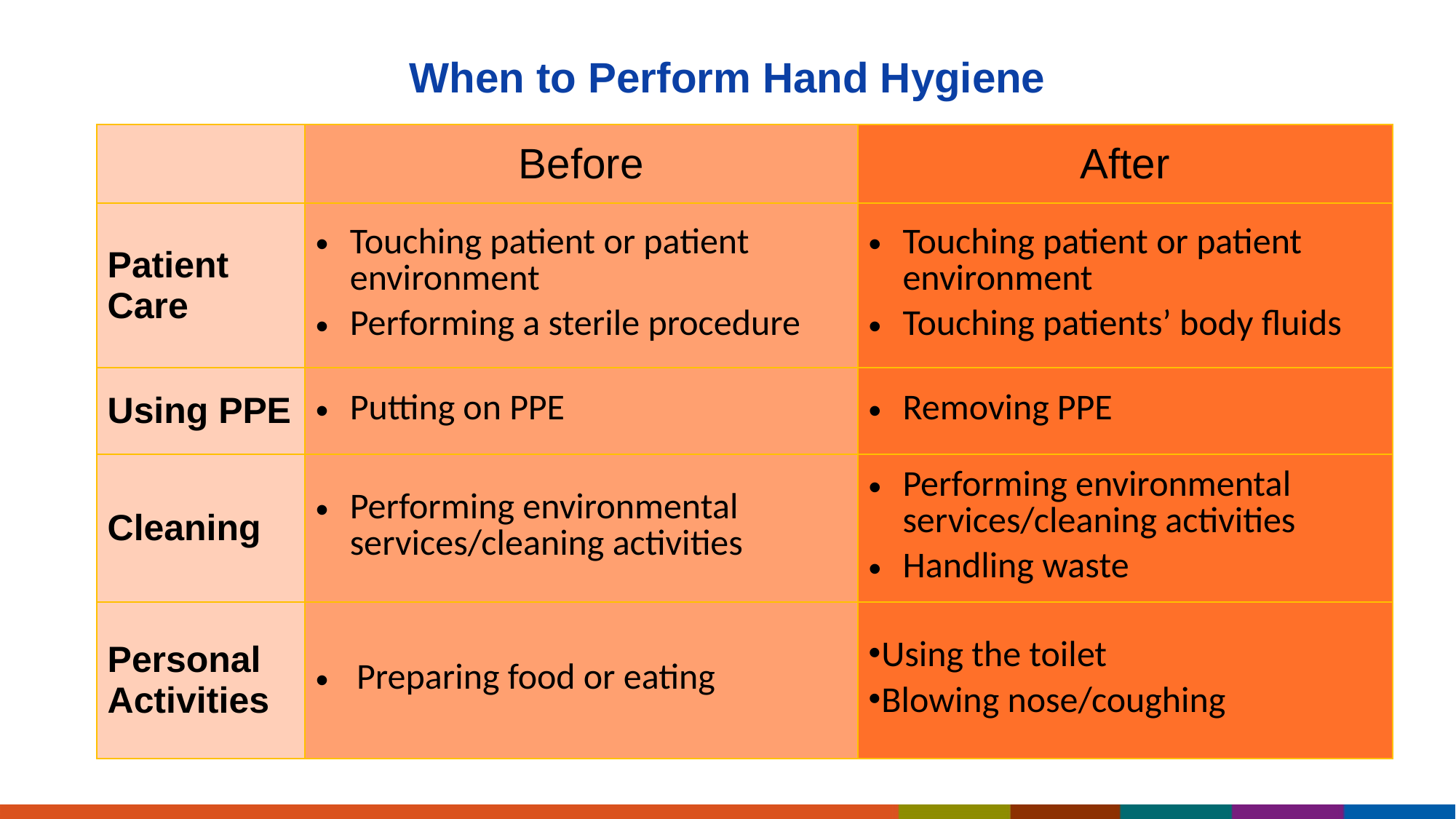

# When to Perform Hand Hygiene
|  | Before | After |
| --- | --- | --- |
| Patient Care | Touching patient or patient environment Performing a sterile procedure | Touching patient or patient environment Touching patients’ body fluids |
| Using PPE | Putting on PPE | Removing PPE |
| Cleaning | Performing environmental services/cleaning activities | Performing environmental services/cleaning activities Handling waste |
| Personal Activities | Preparing food or eating | Using the toilet Blowing nose/coughing |